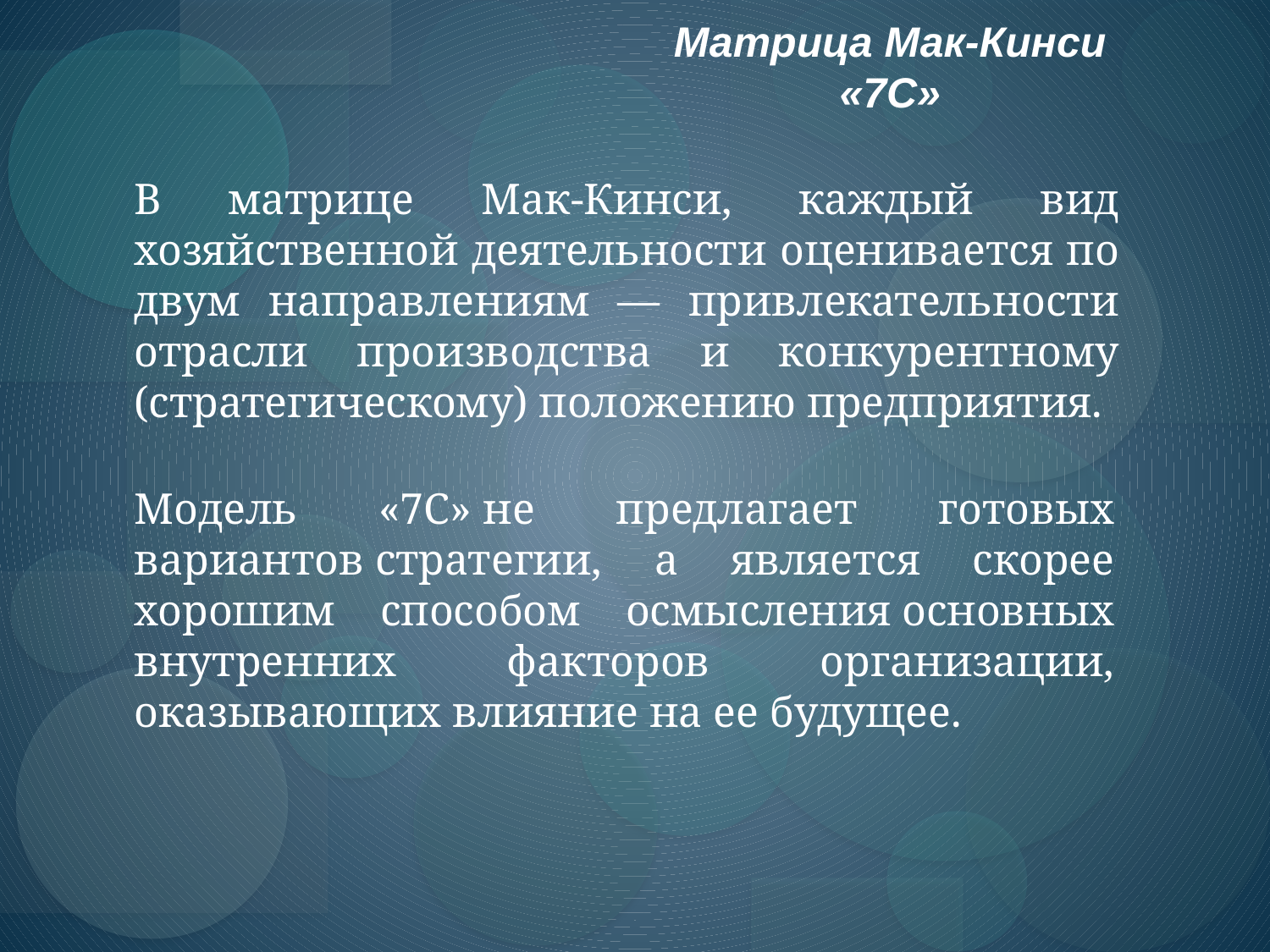

Матрица Мак-Кинси «7С»
В матрице Мак-Кинси, каждый вид хозяйственной деятельности оценивается по двум направлениям — привлекательности отрасли производства и конкурентному (стратегическому) положению предприятия.
Модель «7С» не предлагает готовых вариантов стратегии, а является скорее хорошим способом осмысления основных внутренних факторов организации, оказывающих вли­яние на ее будущее.